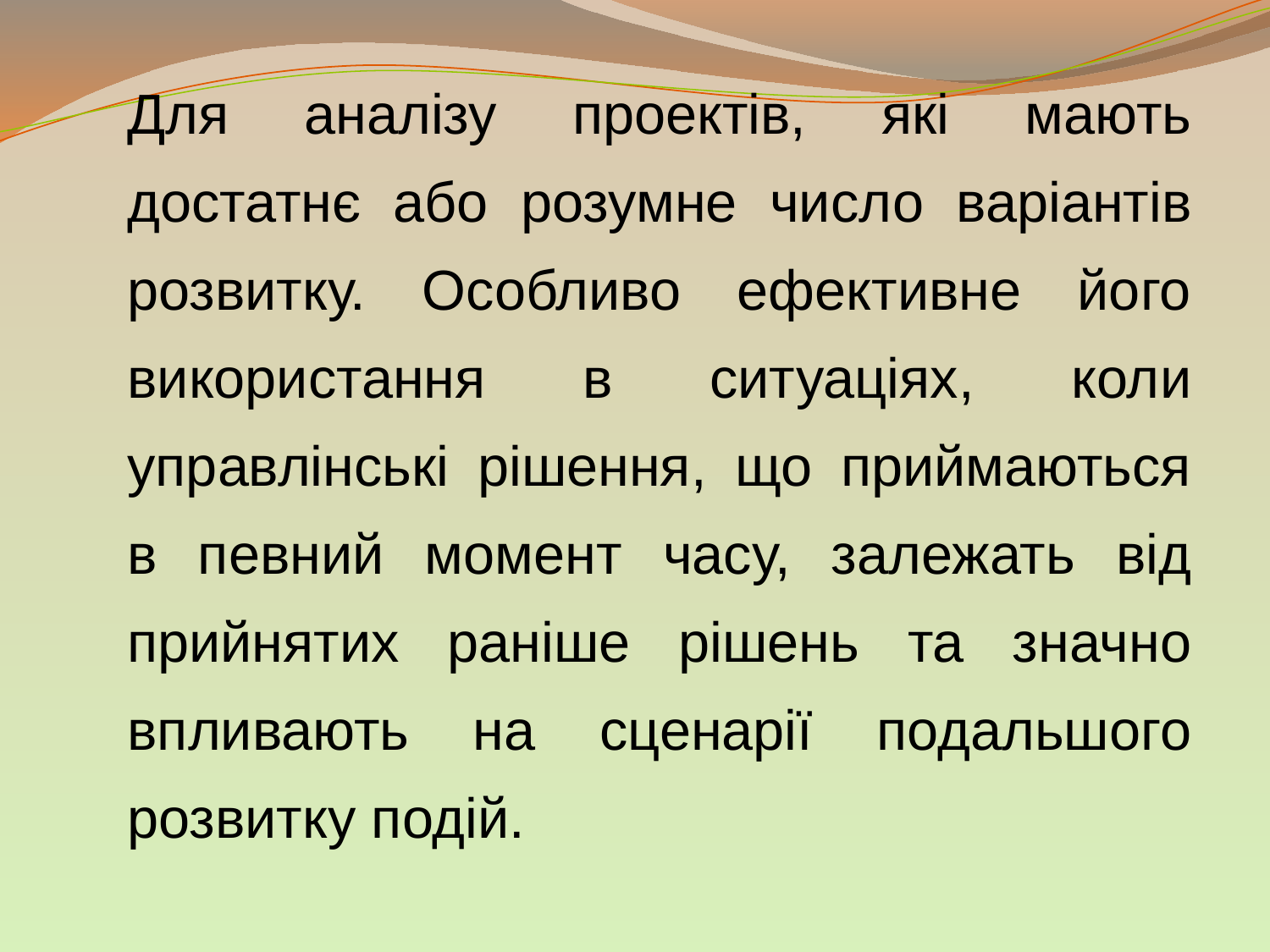

Для аналізу проектів, які мають достатнє або розумне число варіантів розвитку. Особливо ефективне його використання в ситуаціях, коли управлінські рішення, що приймаються в певний момент часу, залежать від прийнятих раніше рішень та значно впливають на сценарії подальшого розвитку подій.